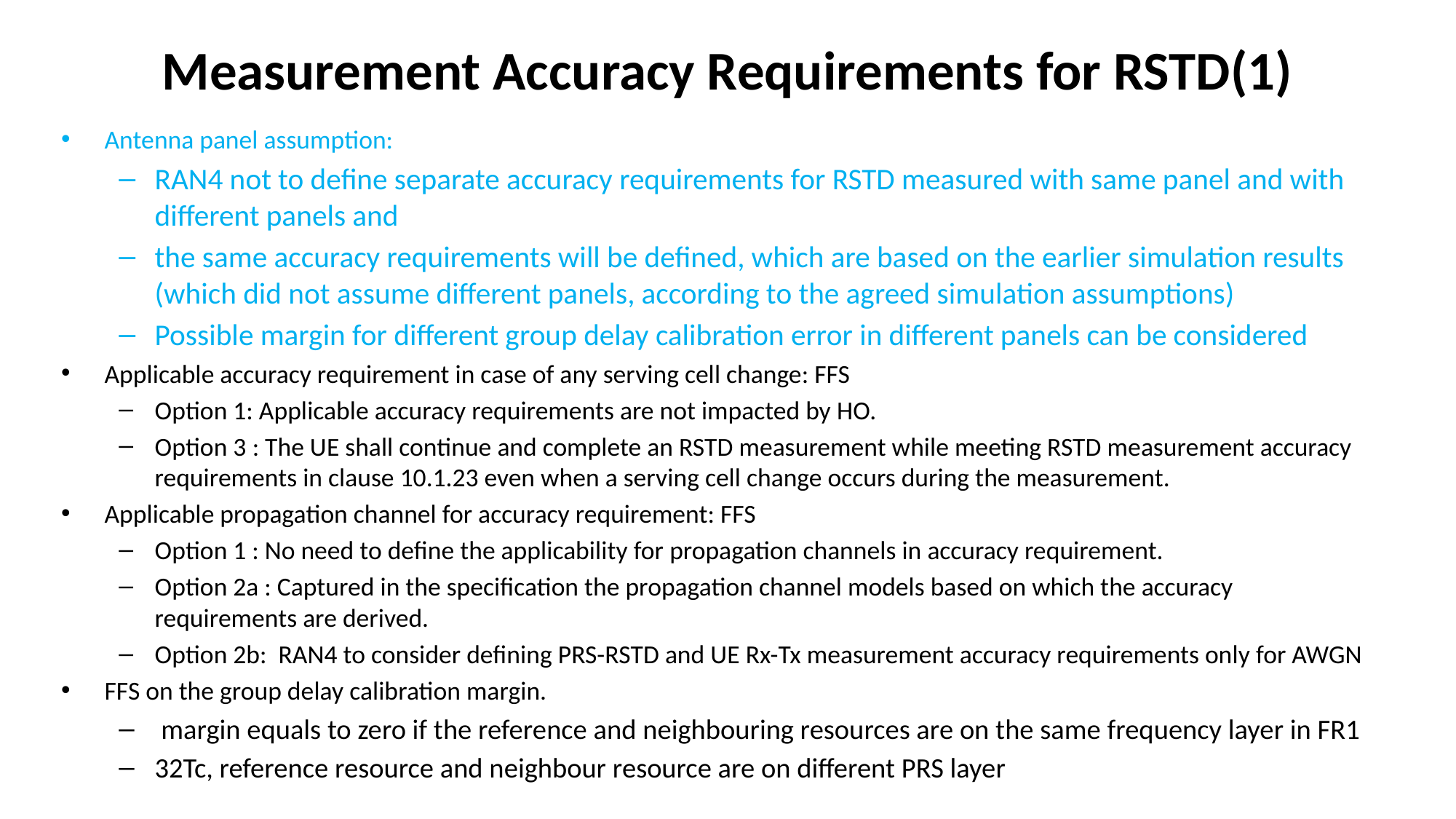

# Measurement Accuracy Requirements for RSTD(1)
Antenna panel assumption:
RAN4 not to define separate accuracy requirements for RSTD measured with same panel and with different panels and
the same accuracy requirements will be defined, which are based on the earlier simulation results (which did not assume different panels, according to the agreed simulation assumptions)
Possible margin for different group delay calibration error in different panels can be considered
Applicable accuracy requirement in case of any serving cell change: FFS
Option 1: Applicable accuracy requirements are not impacted by HO.
Option 3 : The UE shall continue and complete an RSTD measurement while meeting RSTD measurement accuracy requirements in clause 10.1.23 even when a serving cell change occurs during the measurement.
Applicable propagation channel for accuracy requirement: FFS
Option 1 : No need to define the applicability for propagation channels in accuracy requirement.
Option 2a : Captured in the specification the propagation channel models based on which the accuracy requirements are derived.
Option 2b:  RAN4 to consider defining PRS-RSTD and UE Rx-Tx measurement accuracy requirements only for AWGN
FFS on the group delay calibration margin.
 margin equals to zero if the reference and neighbouring resources are on the same frequency layer in FR1
32Tc, reference resource and neighbour resource are on different PRS layer